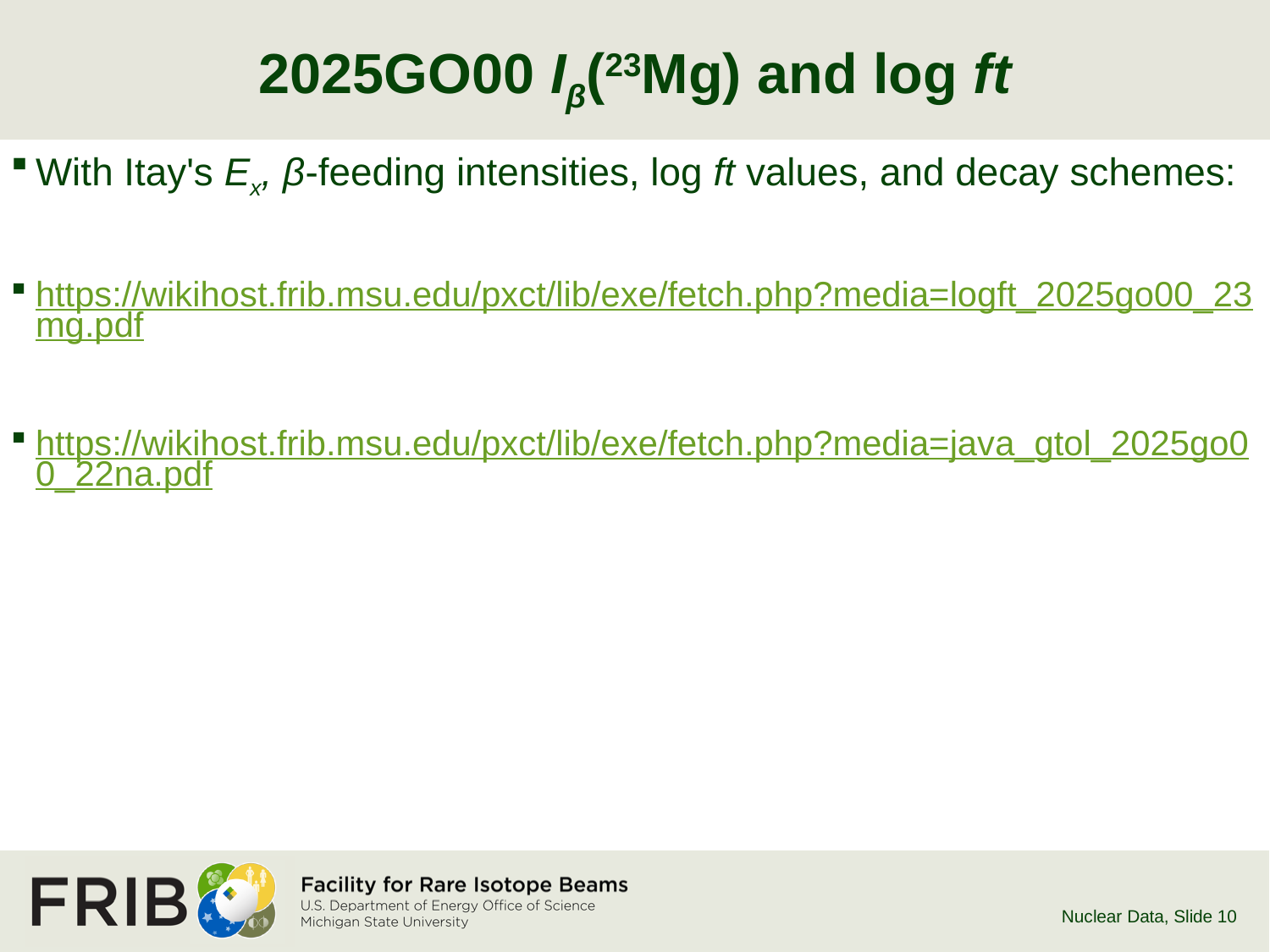

# 2025GO00 Iβ(23Mg) and log ft
With Itay's Ex, β-feeding intensities, log ft values, and decay schemes:

https://wikihost.frib.msu.edu/pxct/lib/exe/fetch.php?media=logft_2025go00_23mg.pdf

https://wikihost.frib.msu.edu/pxct/lib/exe/fetch.php?media=java_gtol_2025go00_22na.pdf
Nuclear Data
, Slide 10